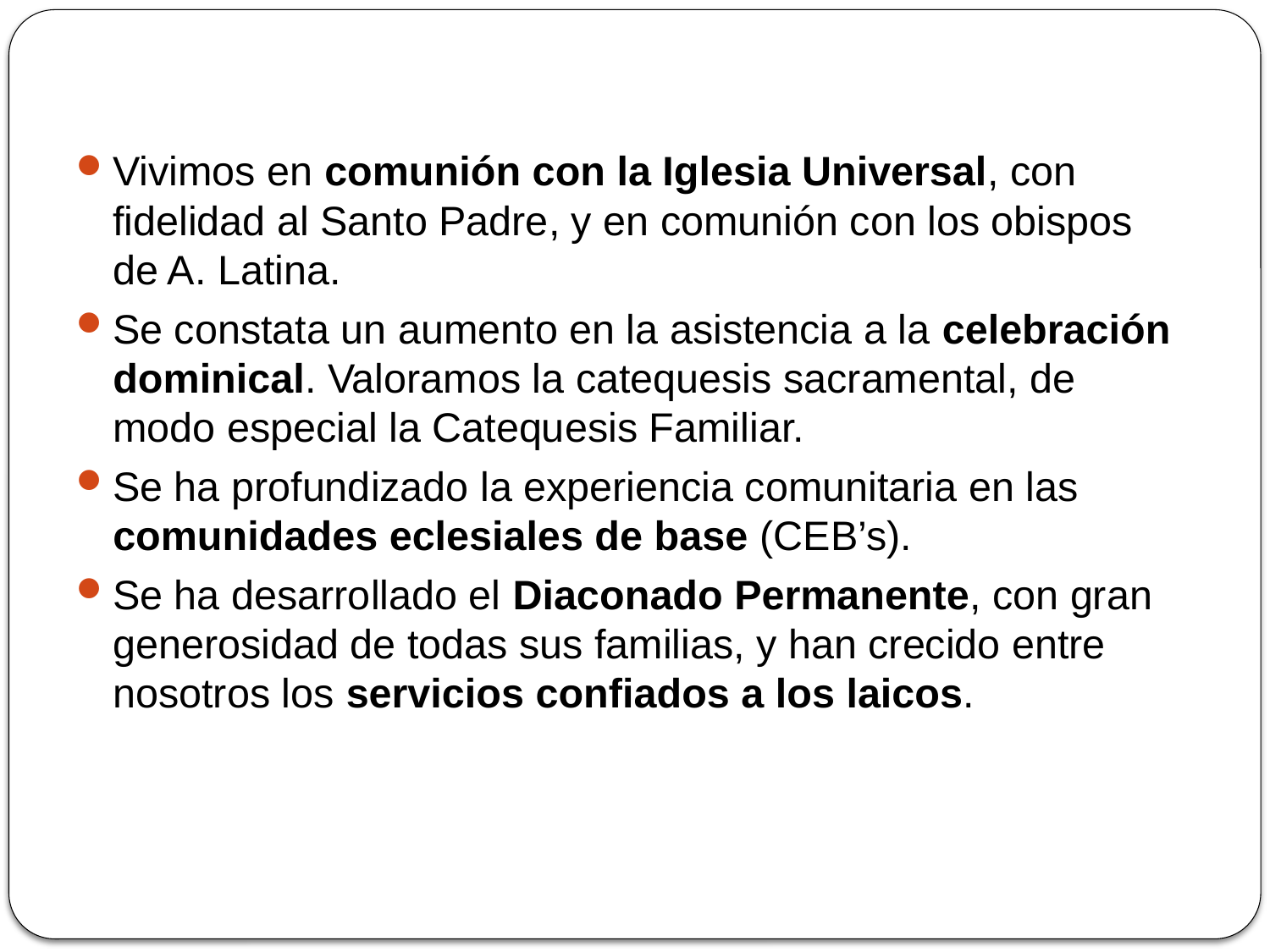

Vivimos en comunión con la Iglesia Universal, con fidelidad al Santo Padre, y en comunión con los obispos de A. Latina.
Se constata un aumento en la asistencia a la celebración dominical. Valoramos la catequesis sacramental, de modo especial la Catequesis Familiar.
Se ha profundizado la experiencia comunitaria en las comunidades eclesiales de base (CEB’s).
Se ha desarrollado el Diaconado Permanente, con gran generosidad de todas sus familias, y han crecido entre nosotros los servicios confiados a los laicos.